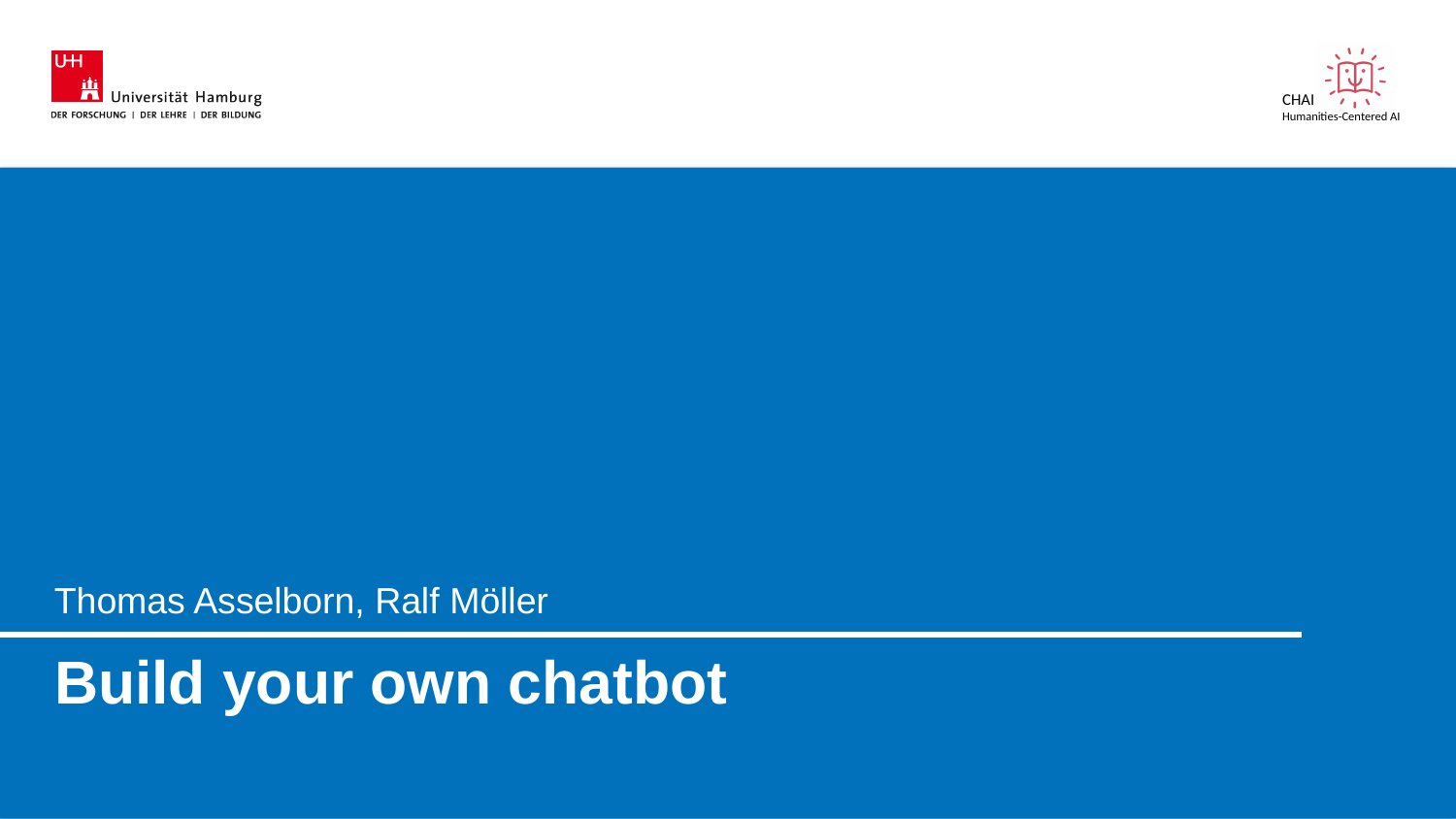

Thomas Asselborn, Ralf Möller
# Build your own chatbot